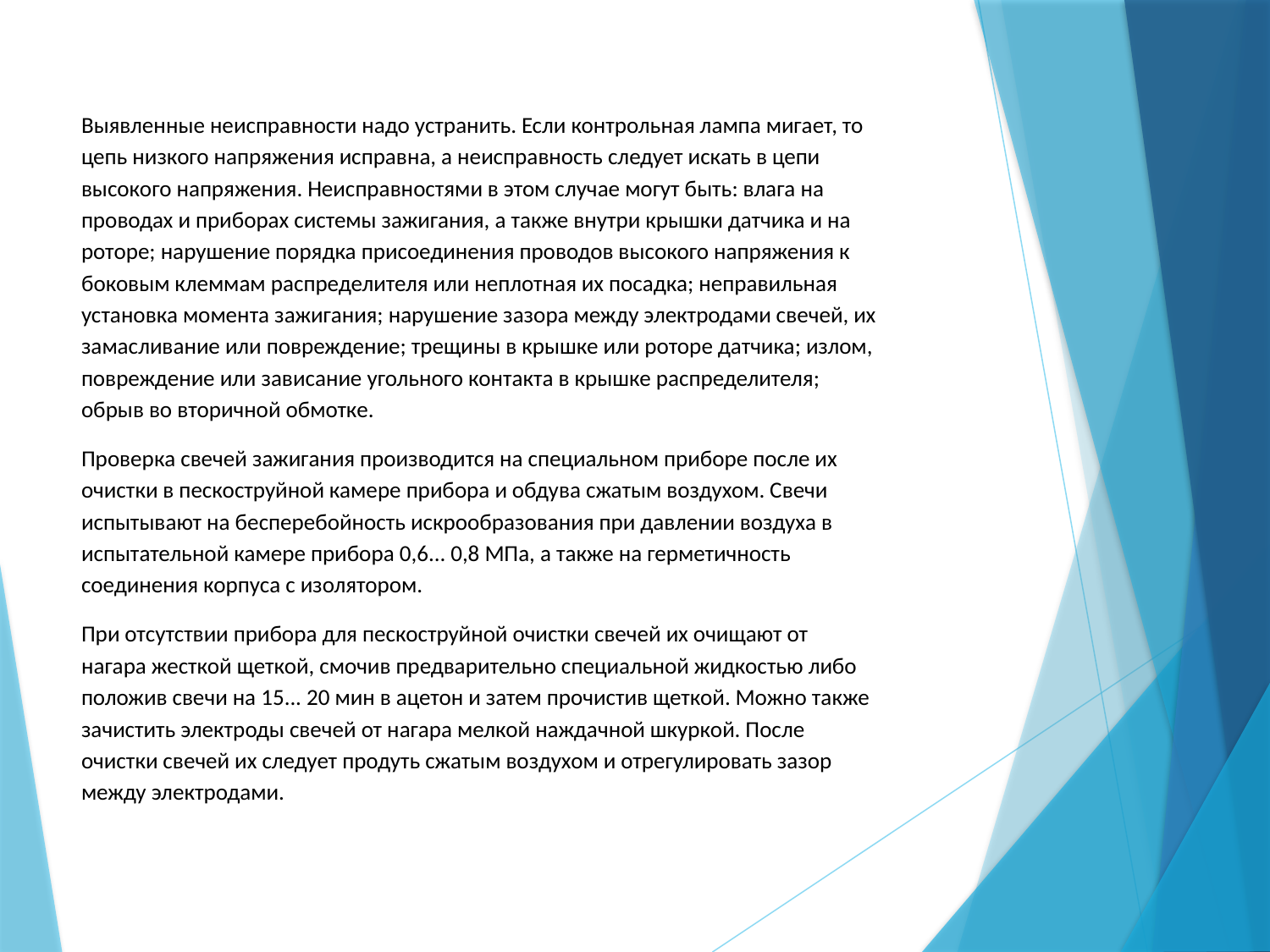

Выявленные неисправности надо устранить. Если контрольная лампа мигает, то цепь низкого напряжения исправна, а неисправность следует искать в цепи высокого напряжения. Неисправностями в этом случае могут быть: влага на проводах и приборах системы зажигания, а также внутри крышки датчика и на роторе; нарушение порядка присоединения проводов высокого напряжения к боковым клеммам распределителя или неплотная их посадка; неправильная установка момента зажигания; нарушение зазора между электродами свечей, их замасливание или повреждение; трещины в крышке или роторе датчика; излом, повреждение или зависание угольного контакта в крышке распределителя; обрыв во вторичной обмотке.
Проверка свечей зажигания производится на специальном приборе после их очистки в пескоструйной камере прибора и обдува сжатым воздухом. Свечи испытывают на бесперебойность искрообразования при давлении воздуха в испытательной камере прибора 0,6... 0,8 МПа, а также на герметичность соединения корпуса с изолятором.
При отсутствии прибора для пескоструйной очистки свечей их очищают от нагара жесткой щеткой, смочив предварительно специальной жидкостью либо положив свечи на 15... 20 мин в ацетон и затем прочистив щеткой. Можно также зачистить электроды свечей от нагара мелкой наждачной шкуркой. После очистки свечей их следует продуть сжатым воздухом и отрегулировать зазор между электродами.